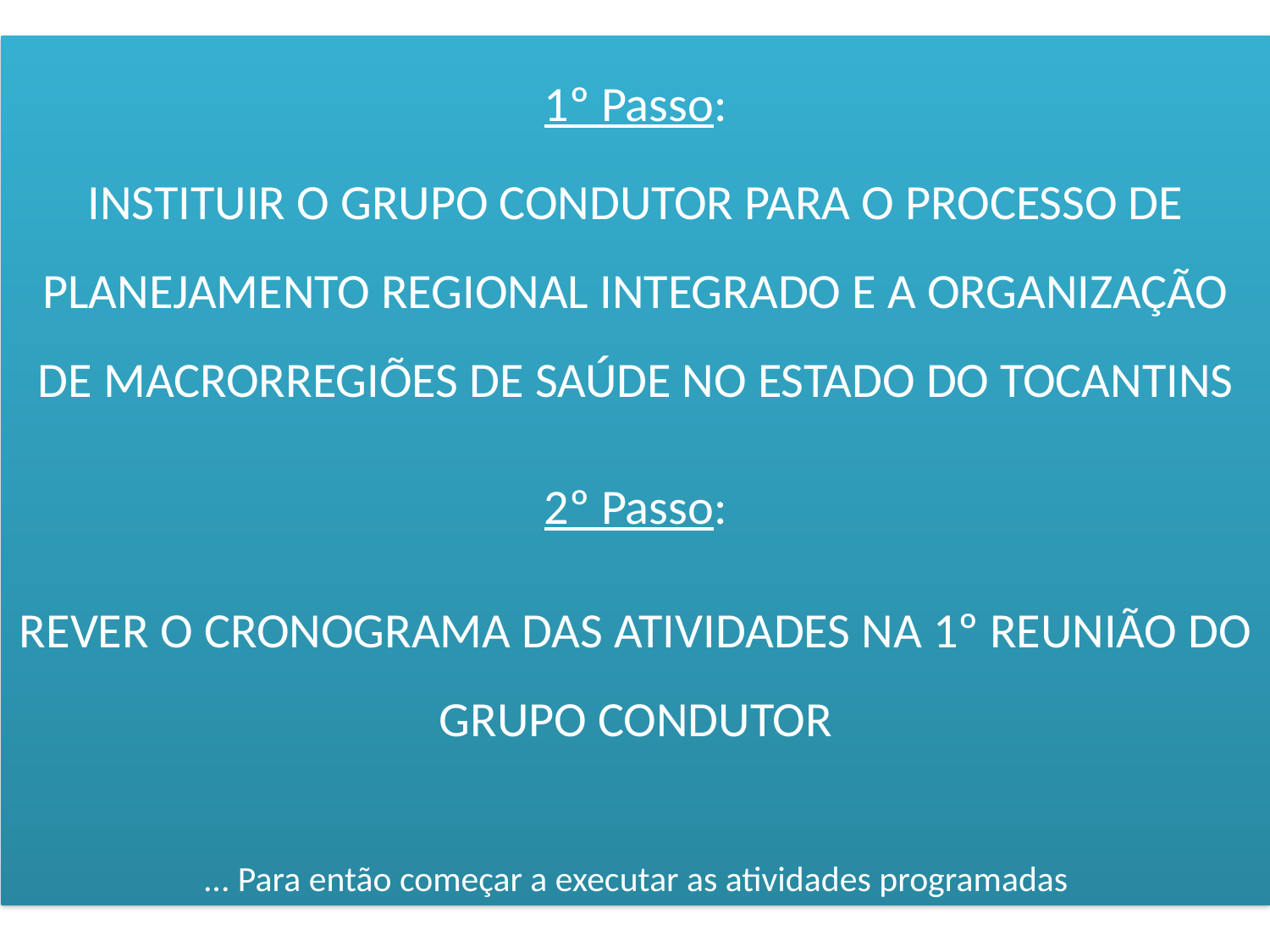

1º Passo:

INSTITUIR O GRUPO CONDUTOR PARA O PROCESSO DE PLANEJAMENTO REGIONAL INTEGRADO E A ORGANIZAÇÃO DE MACRORREGIÕES DE SAÚDE NO ESTADO DO TOCANTINS

2º Passo:

REVER O CRONOGRAMA DAS ATIVIDADES NA 1º REUNIÃO DO GRUPO CONDUTOR

... Para então começar a executar as atividades programadas